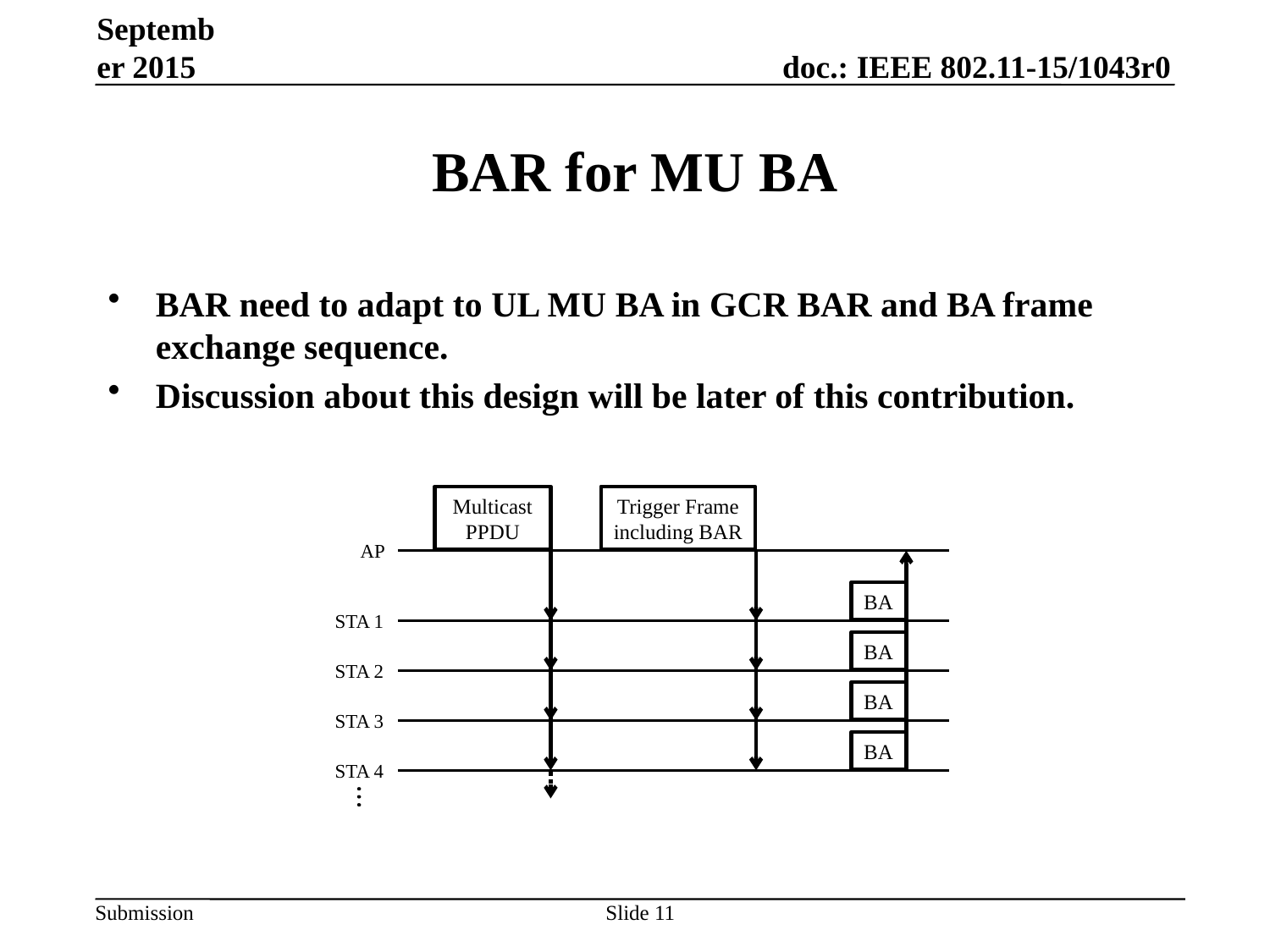

September 2015
# BAR for MU BA
BAR need to adapt to UL MU BA in GCR BAR and BA frame exchange sequence.
Discussion about this design will be later of this contribution.
Trigger Frame
including BAR
Multicast
PPDU
AP
BA
STA 1
BA
STA 2
BA
STA 3
BA
STA 4

Slide 11
Yusuke Tanaka, Sony Corporation